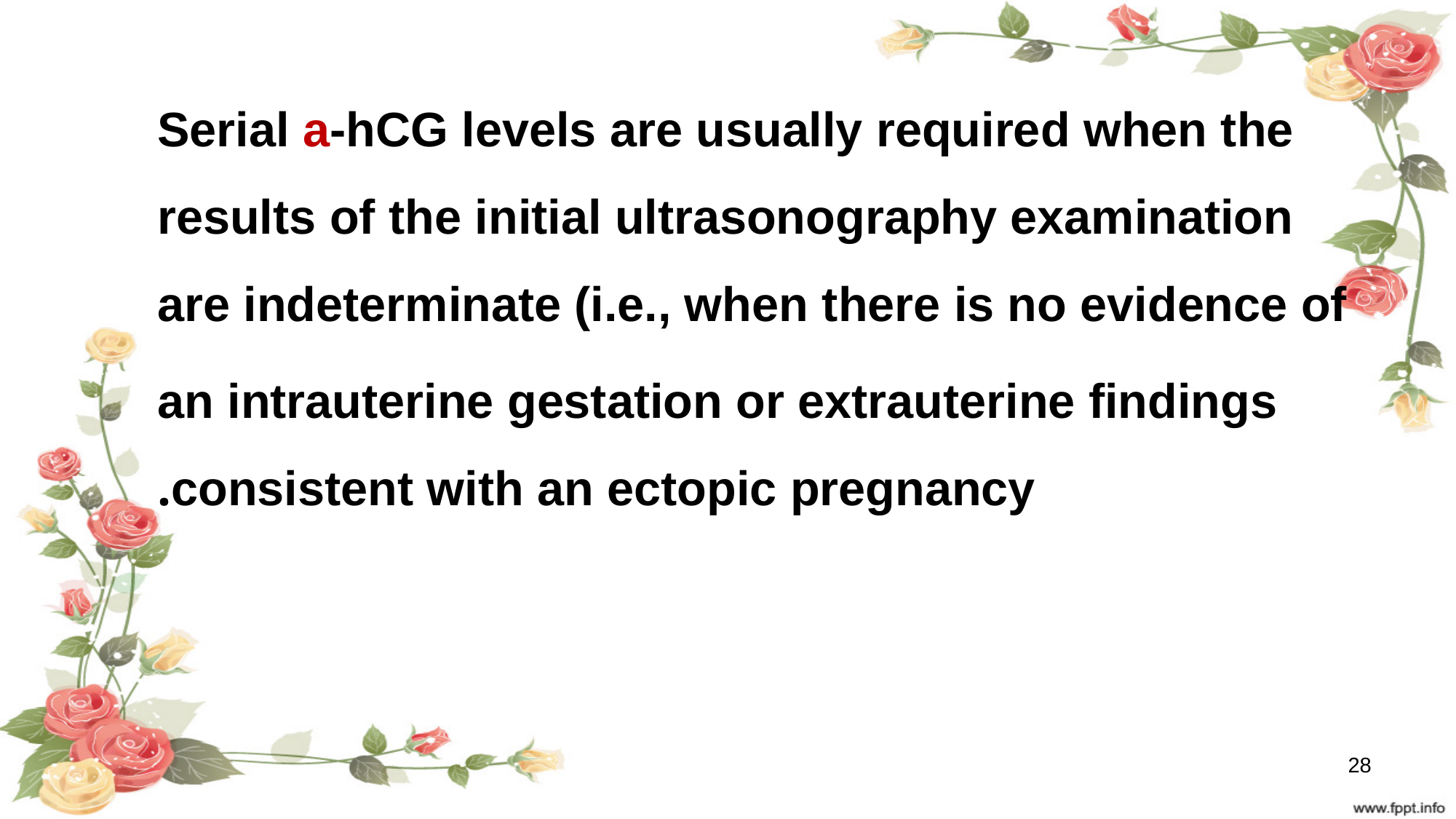

Serial a-hCG levels are usually required when the results of the initial ultrasonography examination are indeterminate (i.e., when there is no evidence of
an intrauterine gestation or extrauterine findings consistent with an ectopic pregnancy.
28